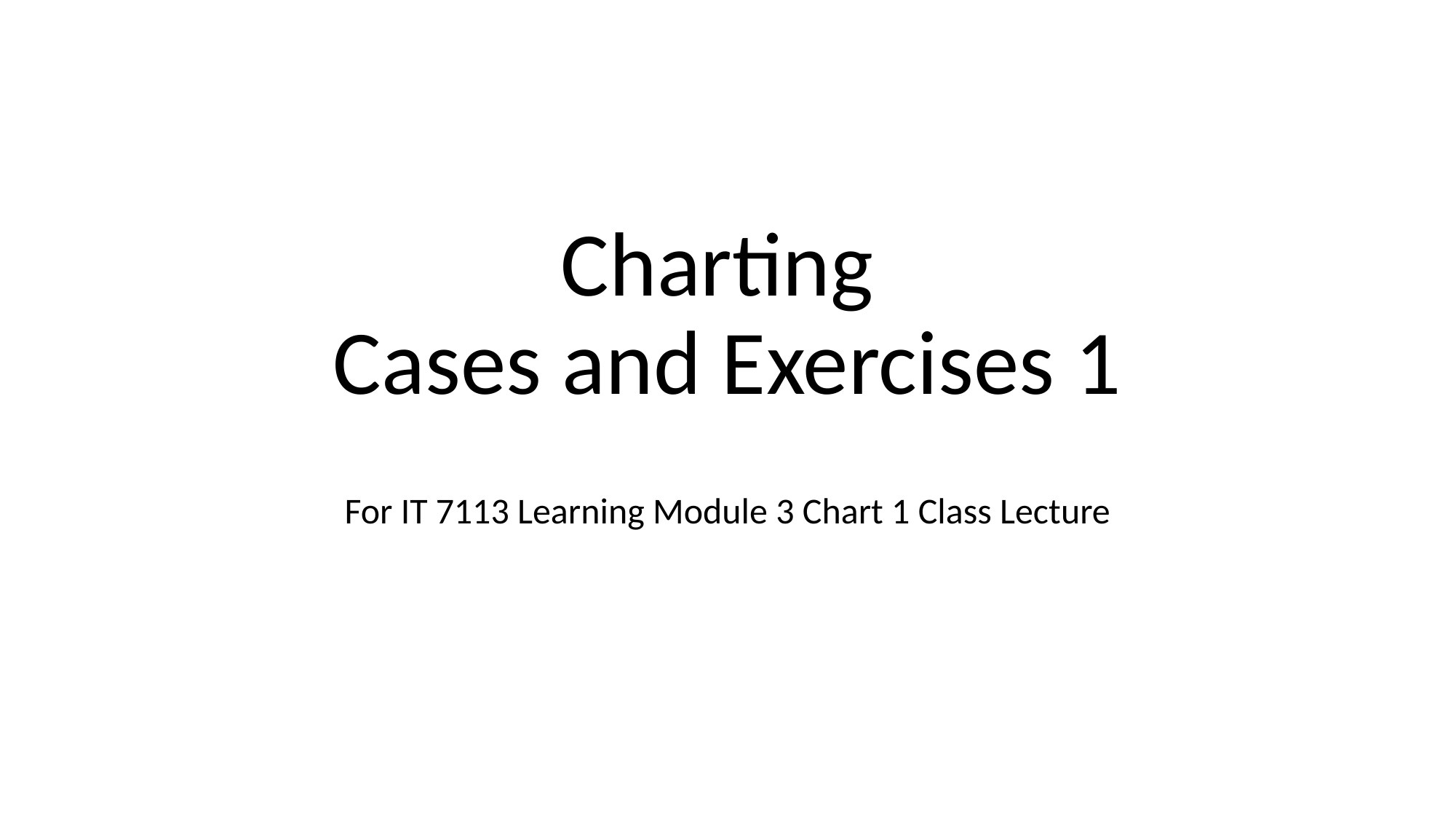

# Charting Cases and Exercises 1
For IT 7113 Learning Module 3 Chart 1 Class Lecture